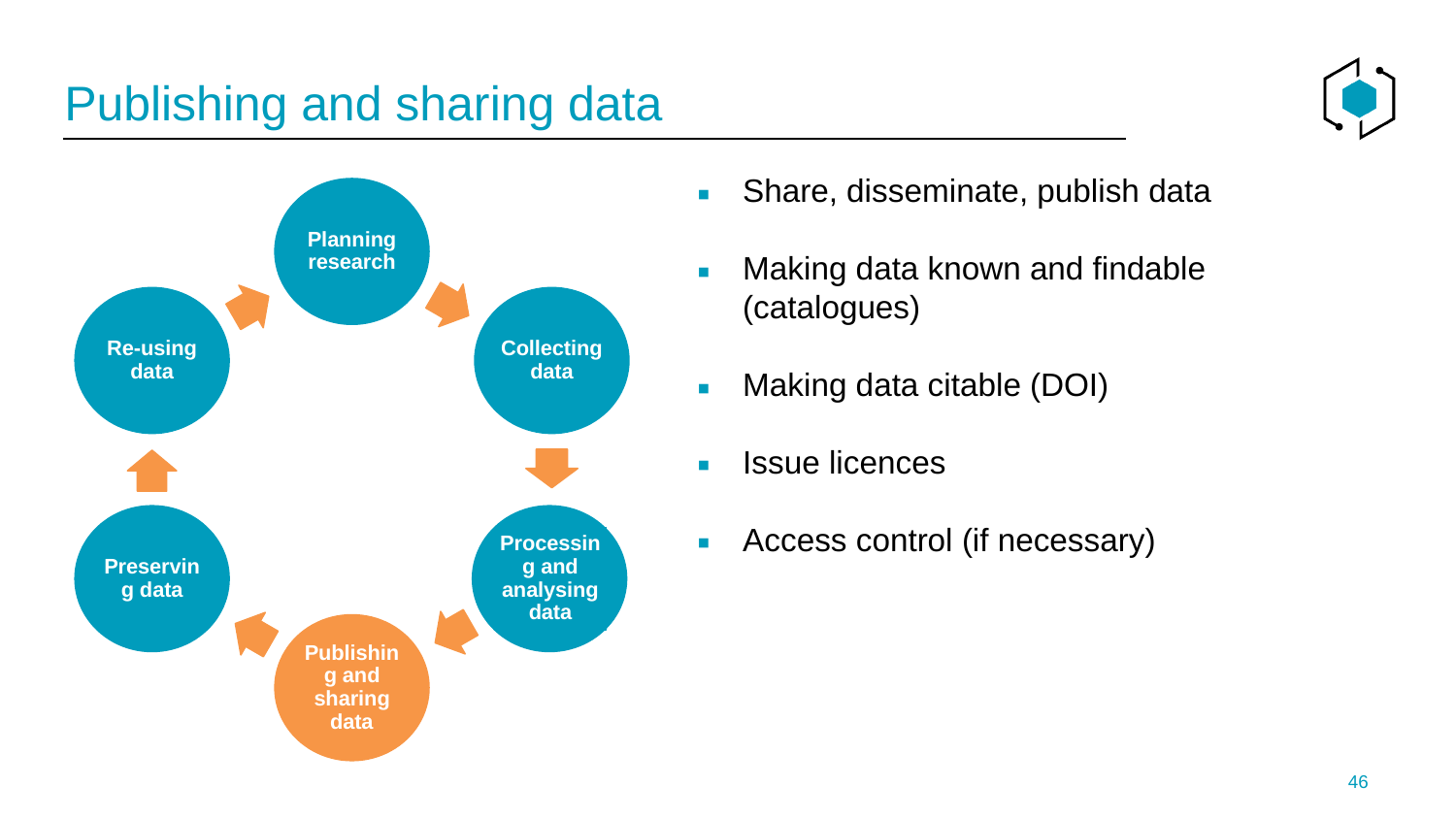

# Publishing and sharing data
Share, disseminate, publish data

Making data known and findable (catalogues)

Making data citable (DOI)

Issue licences

Access control (if necessary)

Planning research

Re-using data
Collecting data

Preserving data
Processing and analysing data

Publishing and sharing data
46